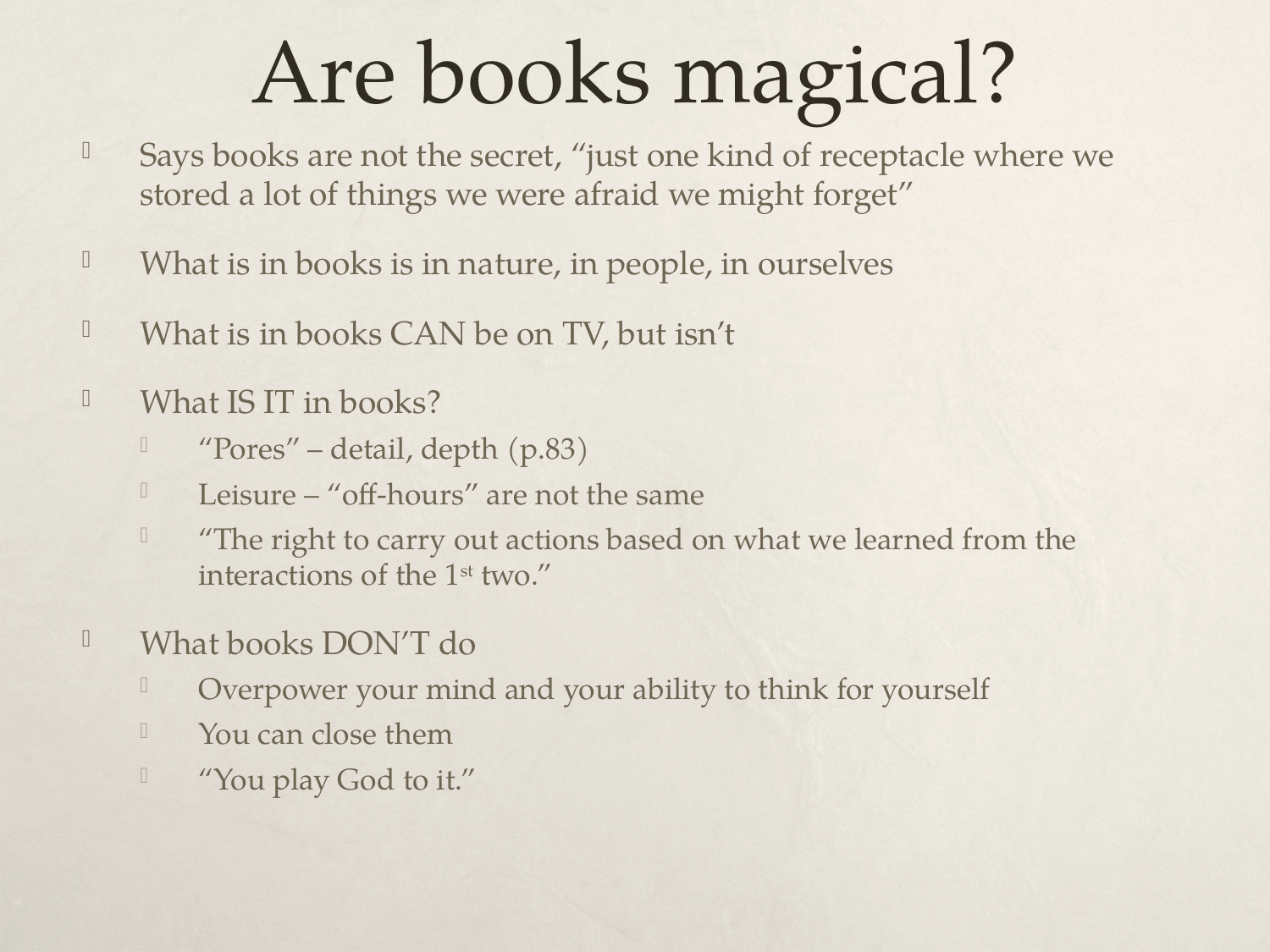

# Are books magical?
Says books are not the secret, “just one kind of receptacle where we stored a lot of things we were afraid we might forget”
What is in books is in nature, in people, in ourselves
What is in books CAN be on TV, but isn’t
What IS IT in books?
“Pores” – detail, depth (p.83)
Leisure – “off-hours” are not the same
“The right to carry out actions based on what we learned from the interactions of the 1st two.”
What books DON’T do
Overpower your mind and your ability to think for yourself
You can close them
“You play God to it.”